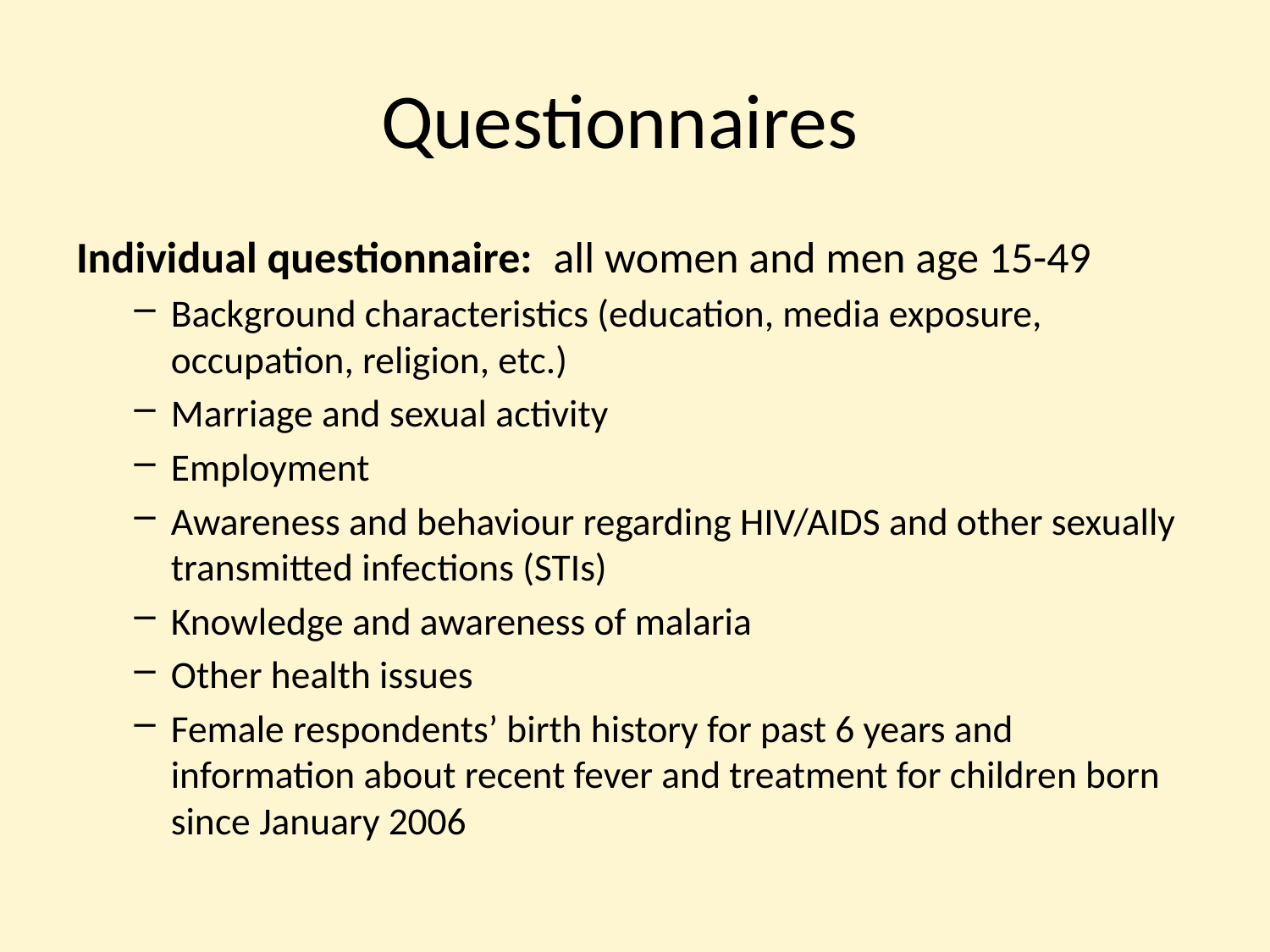

# Questionnaires
Individual questionnaire:  all women and men age 15-49
Background characteristics (education, media exposure, occupation, religion, etc.)
Marriage and sexual activity
Employment
Awareness and behaviour regarding HIV/AIDS and other sexually transmitted infections (STIs)
Knowledge and awareness of malaria
Other health issues
Female respondents’ birth history for past 6 years and information about recent fever and treatment for children born since January 2006